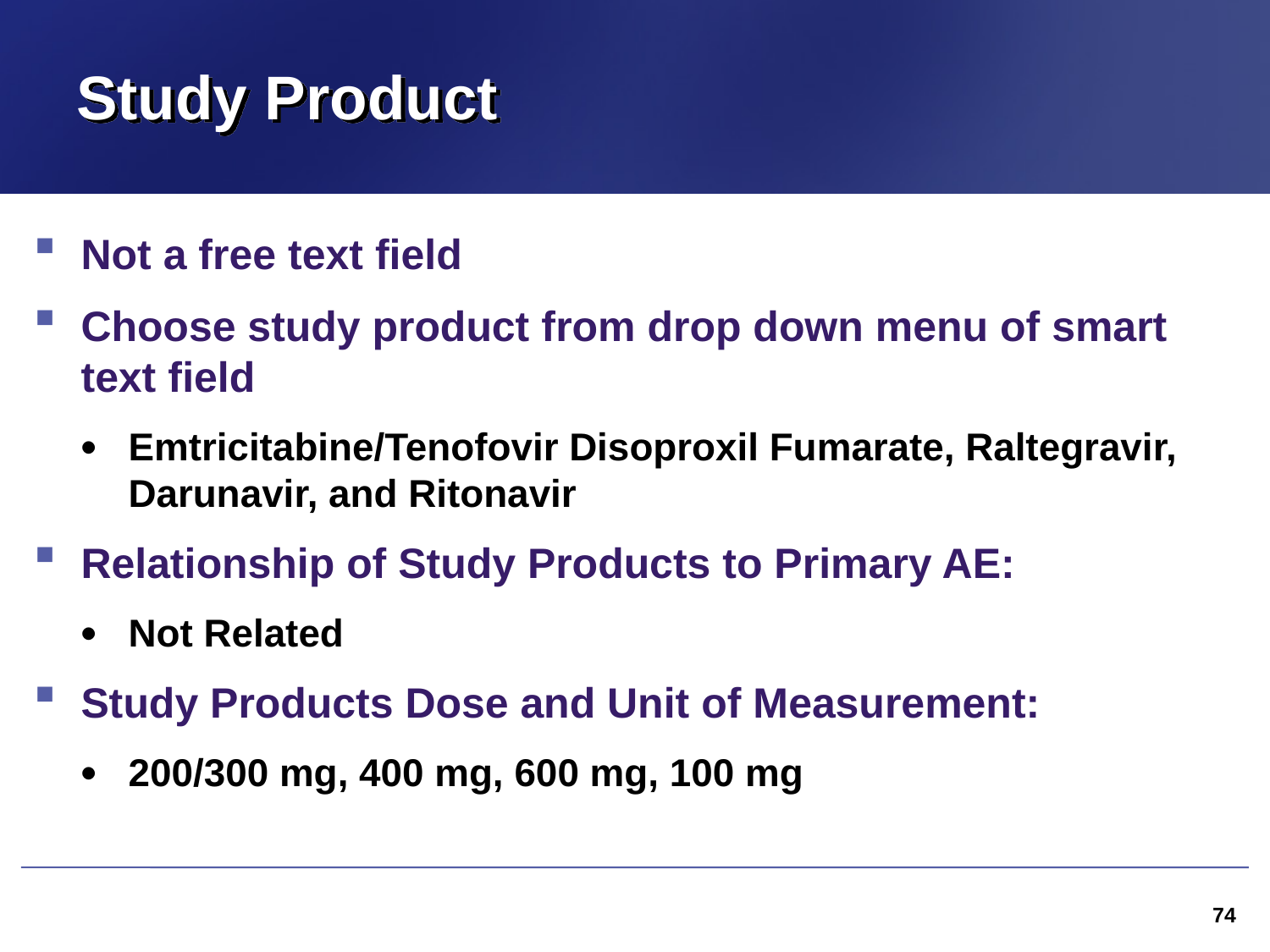

# Study Product
Not a free text field
Choose study product from drop down menu of smart text field
Emtricitabine/Tenofovir Disoproxil Fumarate, Raltegravir, Darunavir, and Ritonavir
Relationship of Study Products to Primary AE:
Not Related
Study Products Dose and Unit of Measurement:
200/300 mg, 400 mg, 600 mg, 100 mg
74